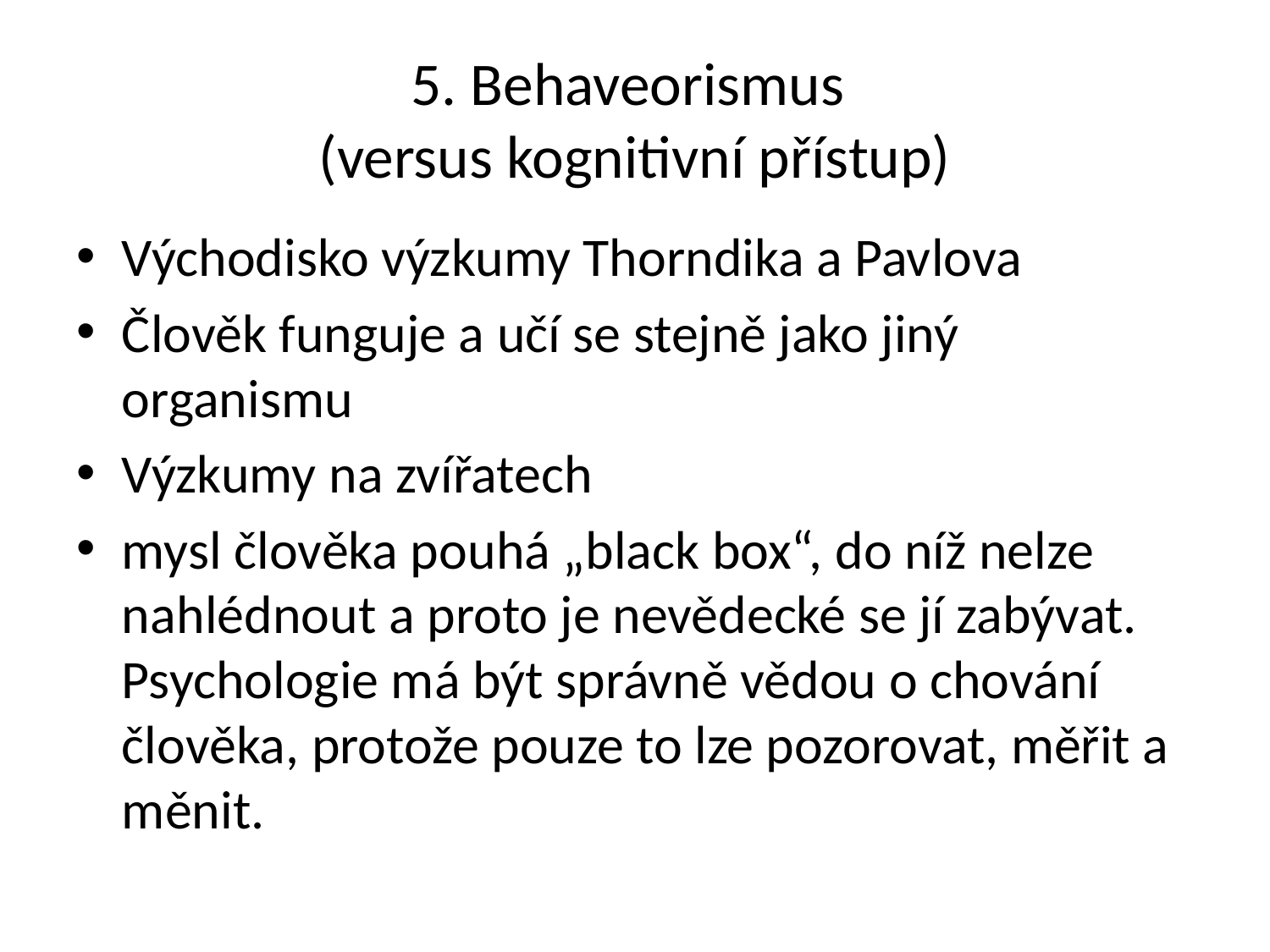

# 5. Behaveorismus (versus kognitivní přístup)
Východisko výzkumy Thorndika a Pavlova
Člověk funguje a učí se stejně jako jiný organismu
Výzkumy na zvířatech
mysl člověka pouhá „black box“, do níž nelze nahlédnout a proto je nevědecké se jí zabývat. Psychologie má být správně vědou o chování člověka, protože pouze to lze pozorovat, měřit a měnit.